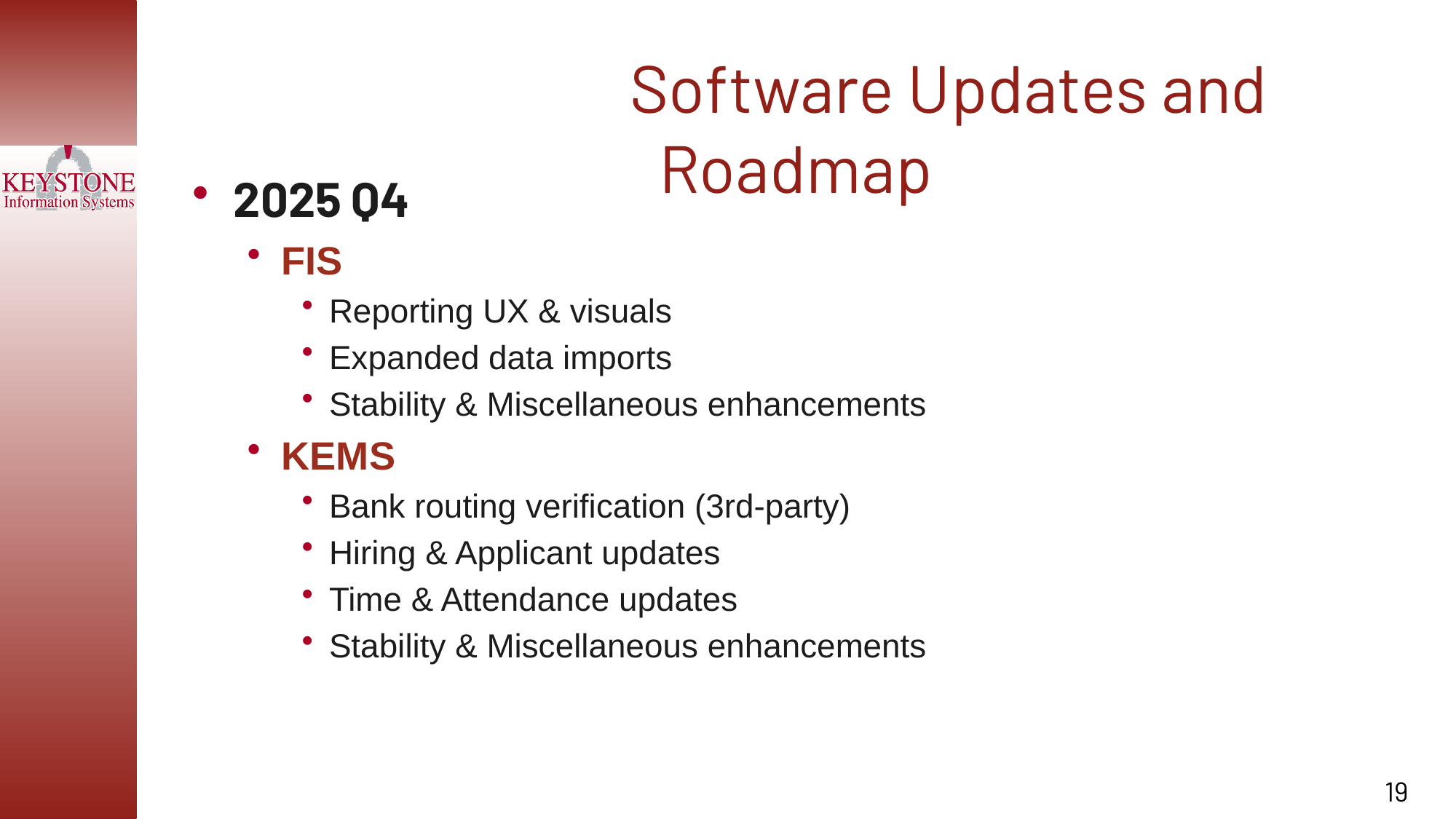

Software Updates and Roadmap
2025 Q4
FIS
Reporting UX & visuals
Expanded data imports
Stability & Miscellaneous enhancements
KEMS
Bank routing verification (3rd‑party)
Hiring & Applicant updates
Time & Attendance updates
Stability & Miscellaneous enhancements

19